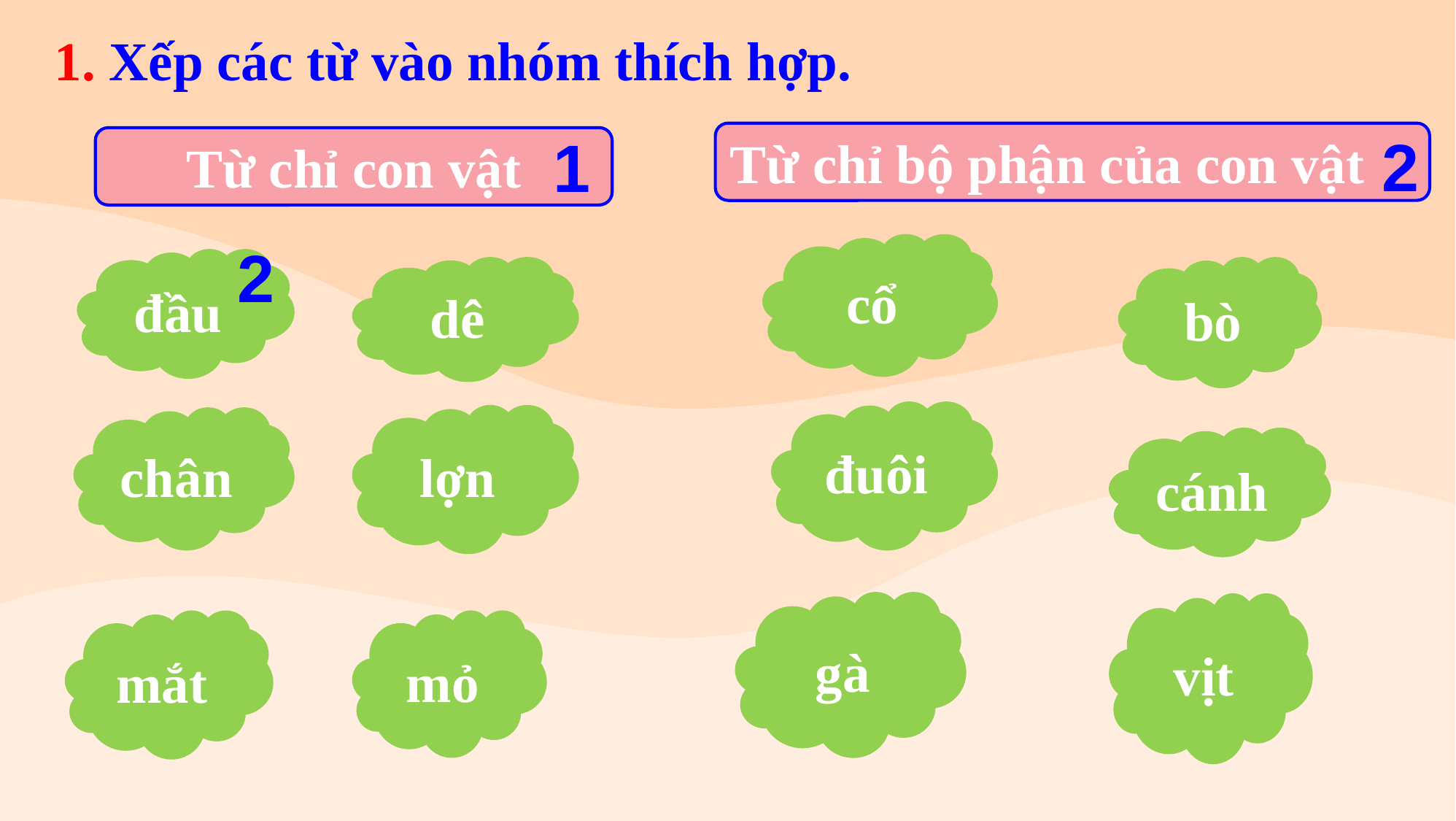

1. Xếp các từ vào nhóm thích hợp.
2
1
Từ chỉ bộ phận của con vật
Từ chỉ con vật
2
cổ
đầu
dê
bò
đuôi
lợn
chân
cánh
gà
vịt
mắt
mỏ